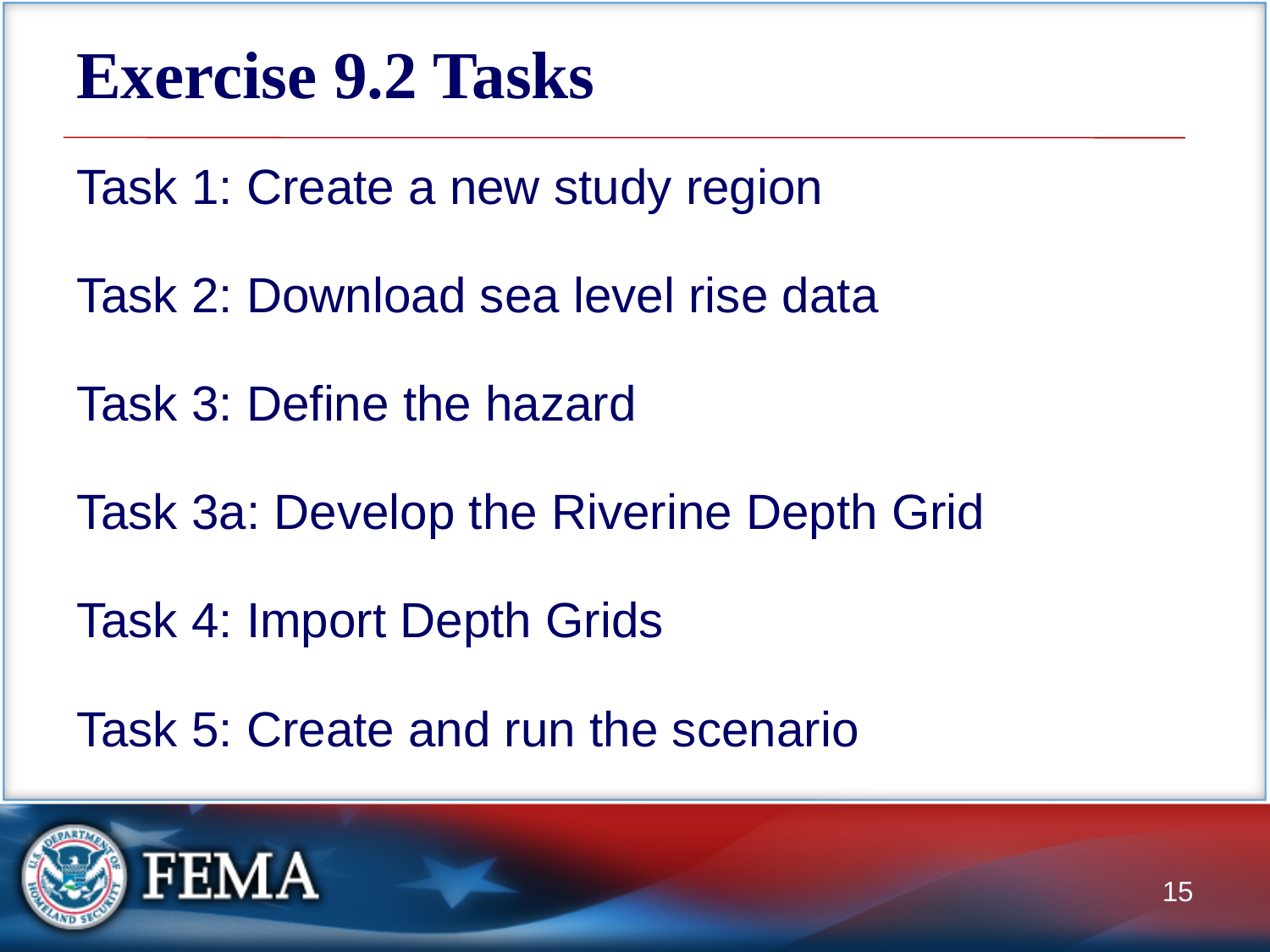

# Exercise 9.2 Tasks
Task 1: Create a new study region
Task 2: Download sea level rise data
Task 3: Define the hazard
Task 3a: Develop the Riverine Depth Grid
Task 4: Import Depth Grids
Task 5: Create and run the scenario
15